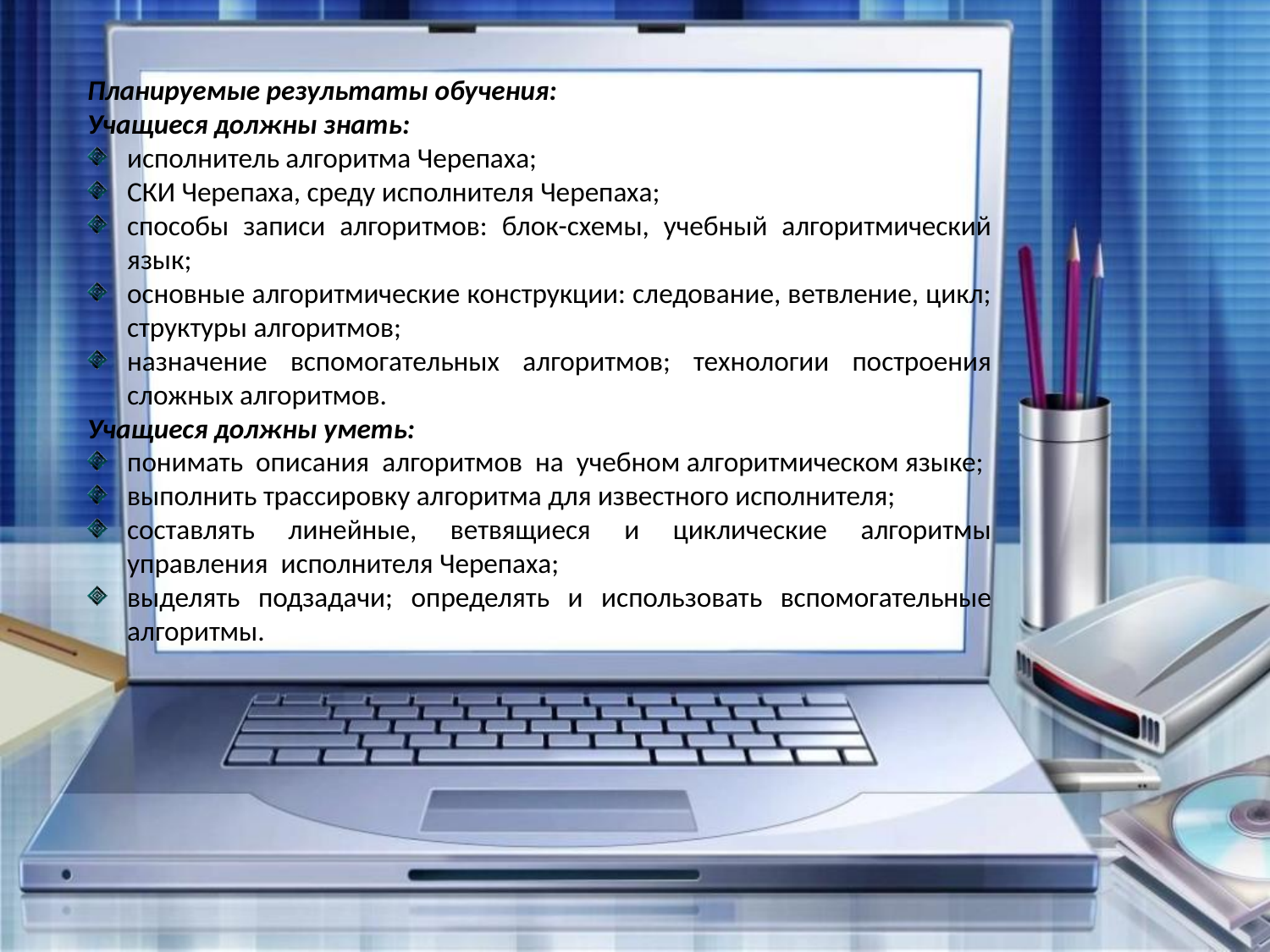

Планируемые результаты обучения:
Учащиеся должны знать:
исполнитель алгоритма Черепаха;
СКИ Черепаха, среду исполнителя Черепаха;
способы записи алгоритмов: блок-схемы, учебный алгоритмический язык;
основные алгоритмические конструкции: следование, ветвление, цикл; структуры алгоритмов;
назначение вспомогательных алгоритмов; технологии построения сложных алгоритмов.
Учащиеся должны уметь:
понимать  описания  алгоритмов  на  учебном алгоритмическом языке;
выполнить трассировку алгоритма для известного исполнителя;
составлять линейные, ветвящиеся и циклические алгоритмы управления  исполнителя Черепаха;
выделять подзадачи; определять и использовать вспомогательные алгоритмы.